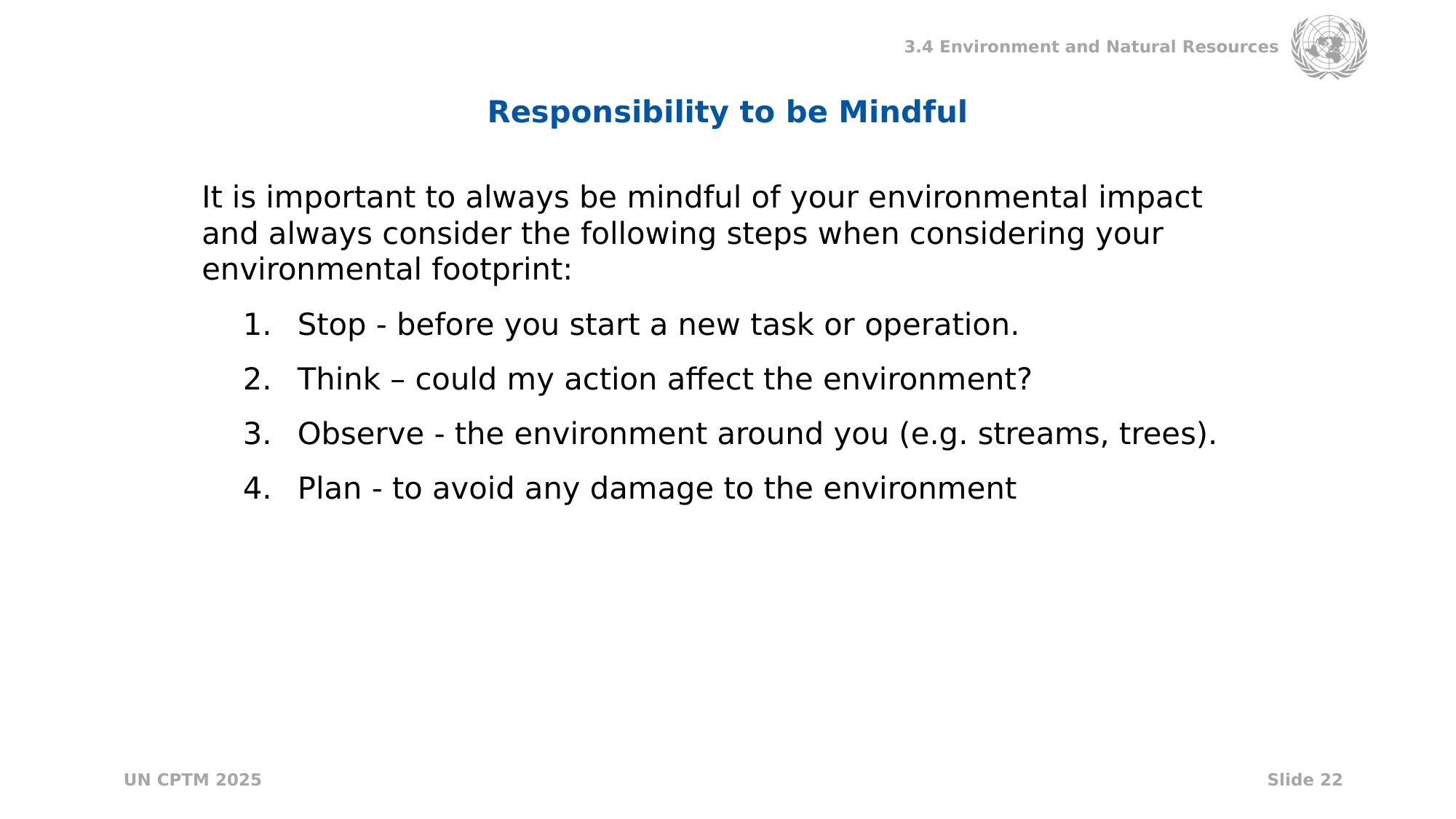

Responsibility to be Mindful
It is important to always be mindful of your environmental impact and always consider the following steps when considering your environmental footprint:
Stop - before you start a new task or operation.
Think – could my action affect the environment?
Observe - the environment around you (e.g. streams, trees).
Plan - to avoid any damage to the environment